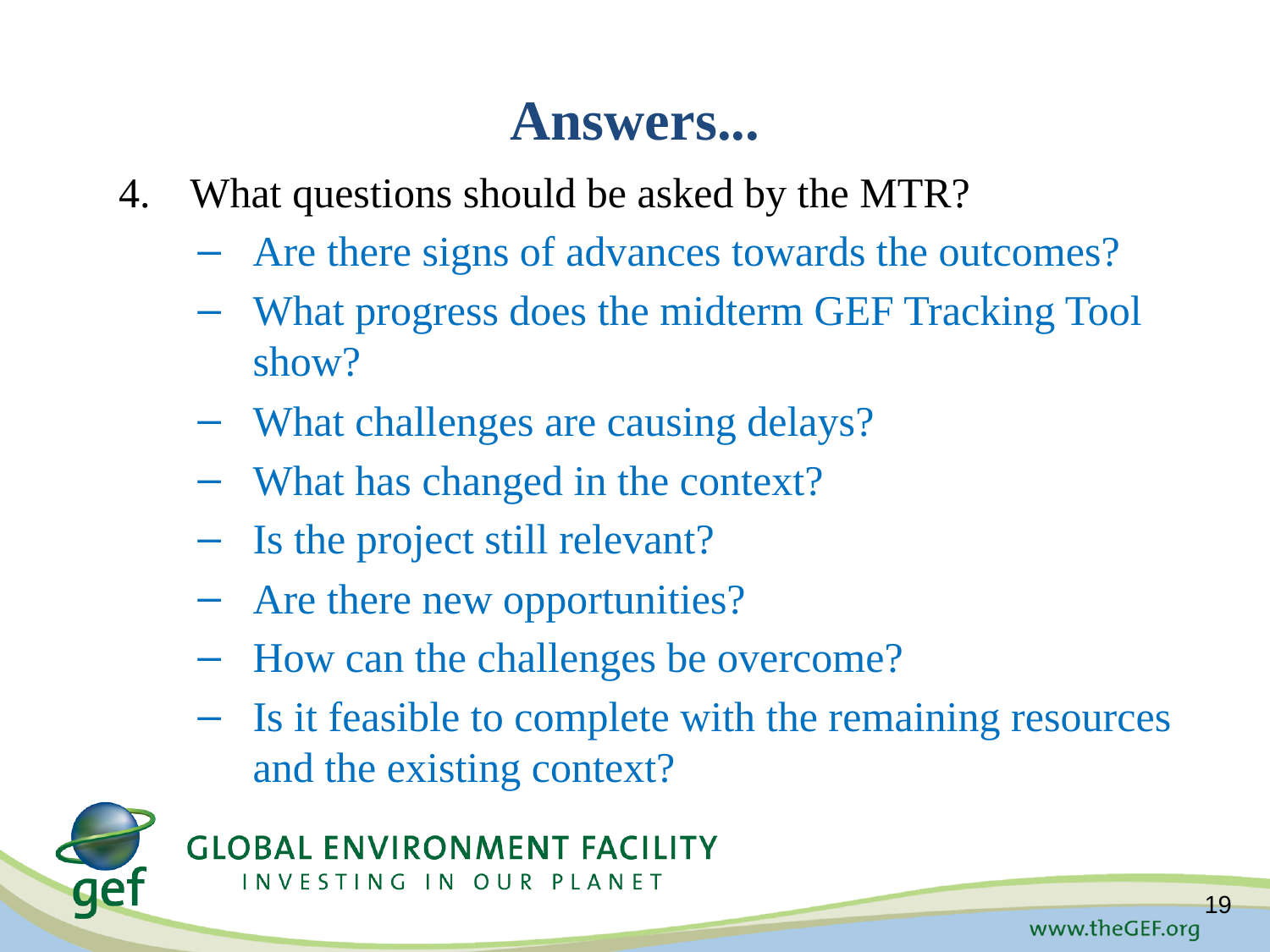

# Answers...
What questions should be asked by the MTR?
Are there signs of advances towards the outcomes?
What progress does the midterm GEF Tracking Tool show?
What challenges are causing delays?
What has changed in the context?
Is the project still relevant?
Are there new opportunities?
How can the challenges be overcome?
Is it feasible to complete with the remaining resources and the existing context?

19